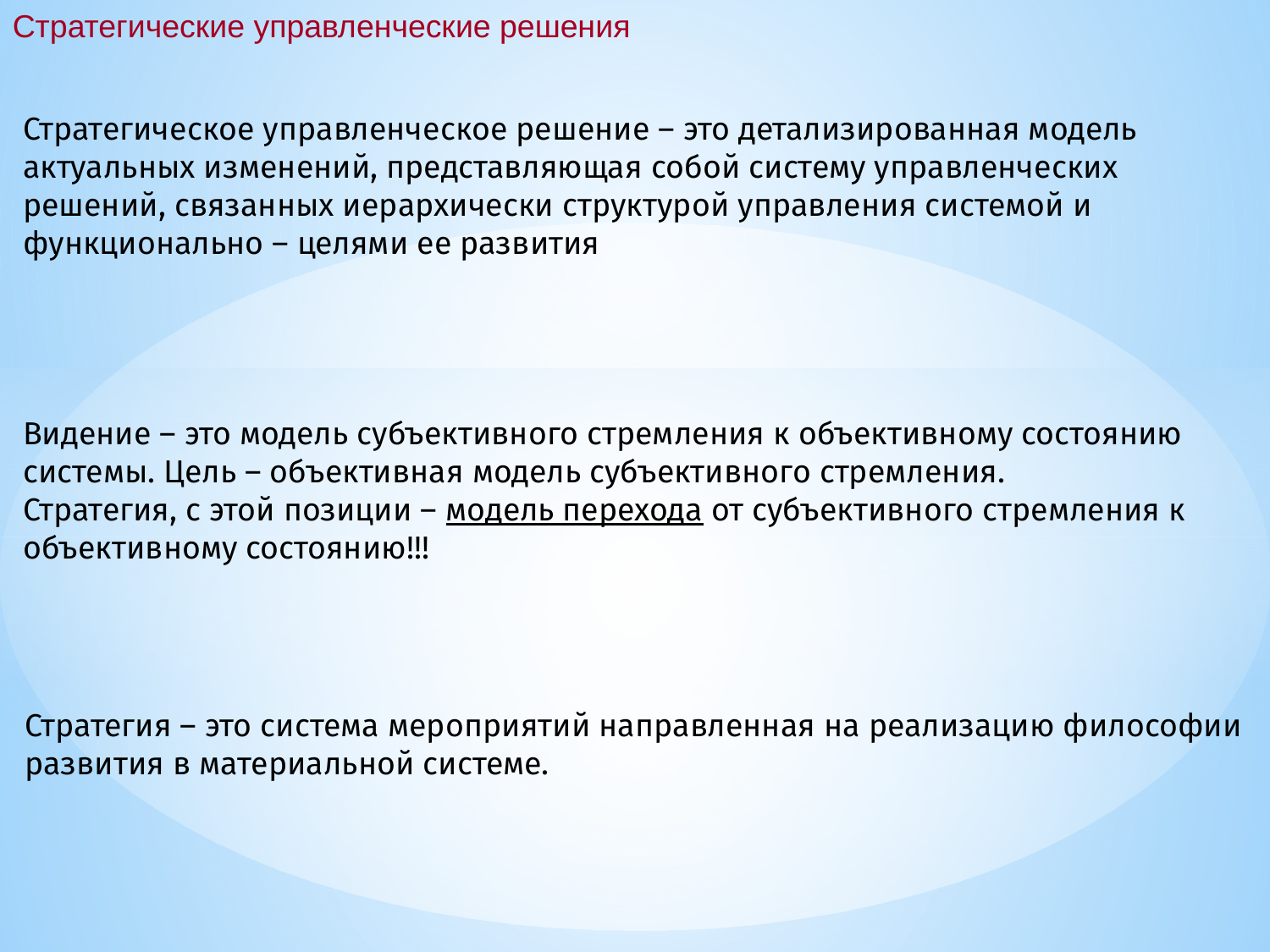

Стратегические управленческие решения
Стратегическое управленческое решение – это детализированная модель актуальных изменений, представляющая собой систему управленческих решений, связанных иерархически структурой управления системой и функционально – целями ее развития
Видение – это модель субъективного стремления к объективному состоянию системы. Цель – объективная модель субъективного стремления.
Стратегия, с этой позиции – модель перехода от субъективного стремления к объективному состоянию!!!

Стратегия – это система мероприятий направленная на реализацию философии развития в материальной системе.